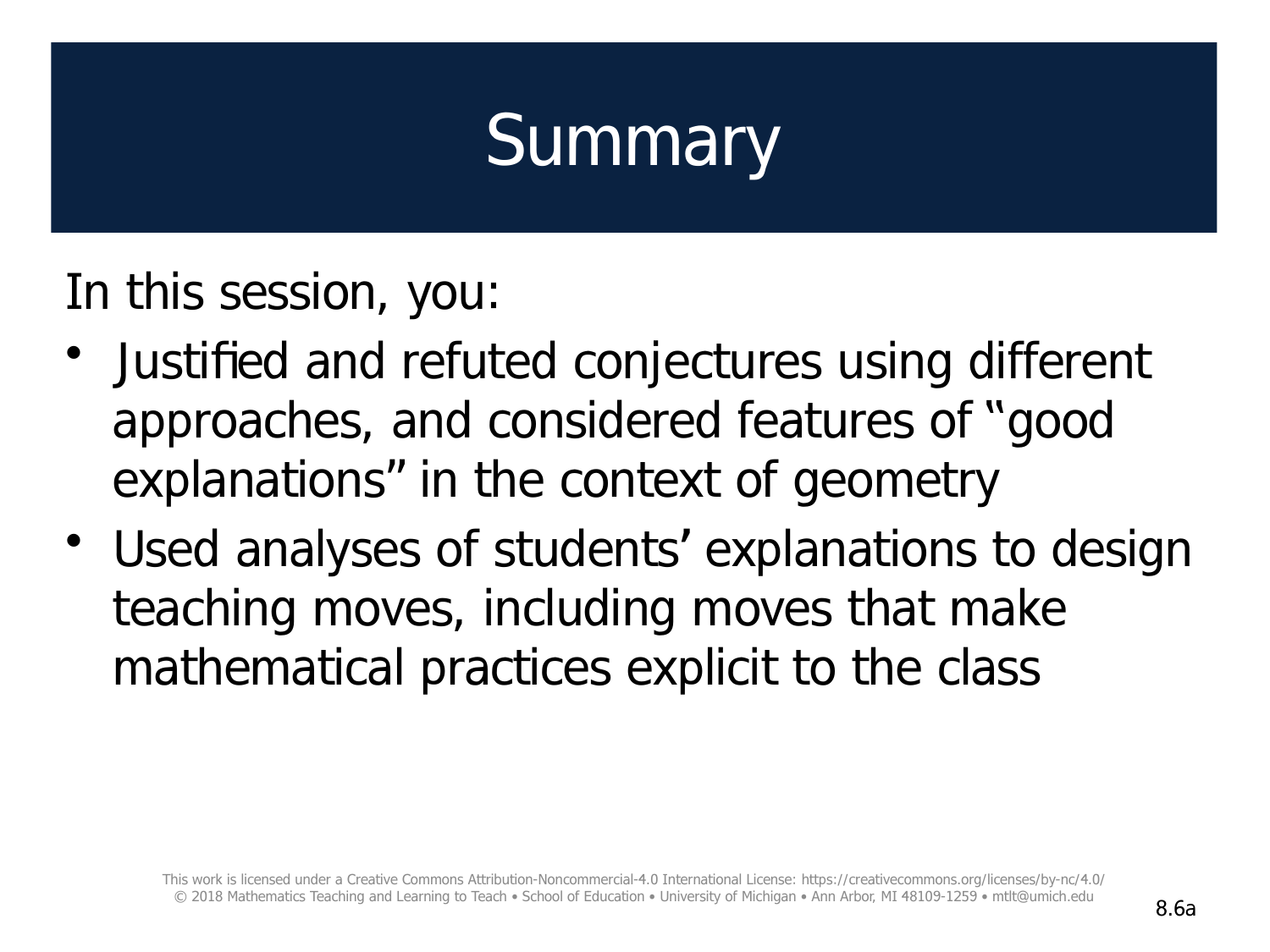

# Summary
In this session, you:
Justified and refuted conjectures using different approaches, and considered features of “good explanations” in the context of geometry
Used analyses of students’ explanations to design teaching moves, including moves that make mathematical practices explicit to the class
This work is licensed under a Creative Commons Attribution-Noncommercial-4.0 International License: https://creativecommons.org/licenses/by-nc/4.0/
© 2018 Mathematics Teaching and Learning to Teach • School of Education • University of Michigan • Ann Arbor, MI 48109-1259 • mtlt@umich.edu
8.6a